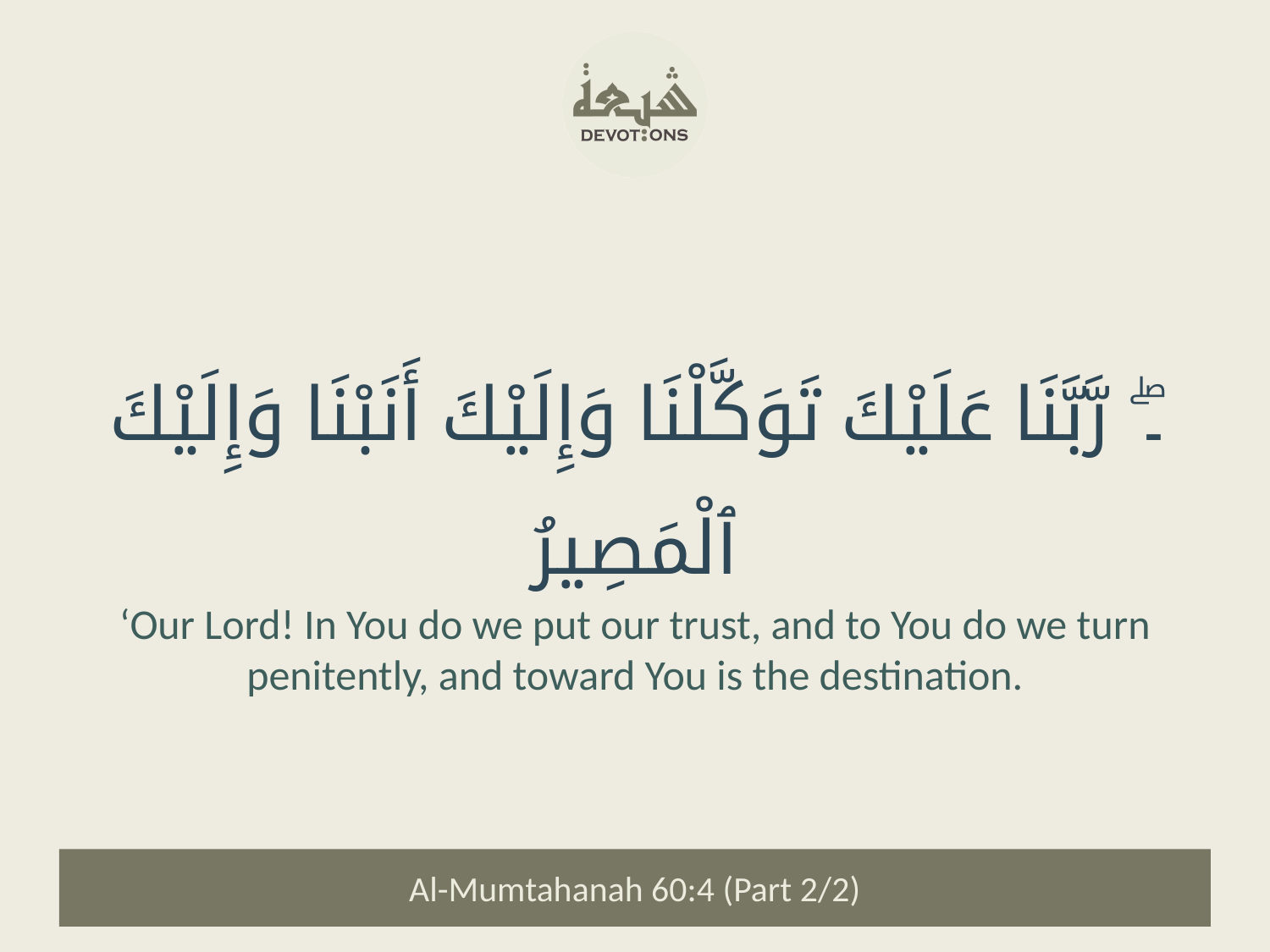

۔ۖ  رَّبَّنَا عَلَيْكَ تَوَكَّلْنَا وَإِلَيْكَ أَنَبْنَا وَإِلَيْكَ ٱلْمَصِيرُ
‘Our Lord! In You do we put our trust, and to You do we turn penitently, and toward You is the destination.
Al-Mumtahanah 60:4 (Part 2/2)